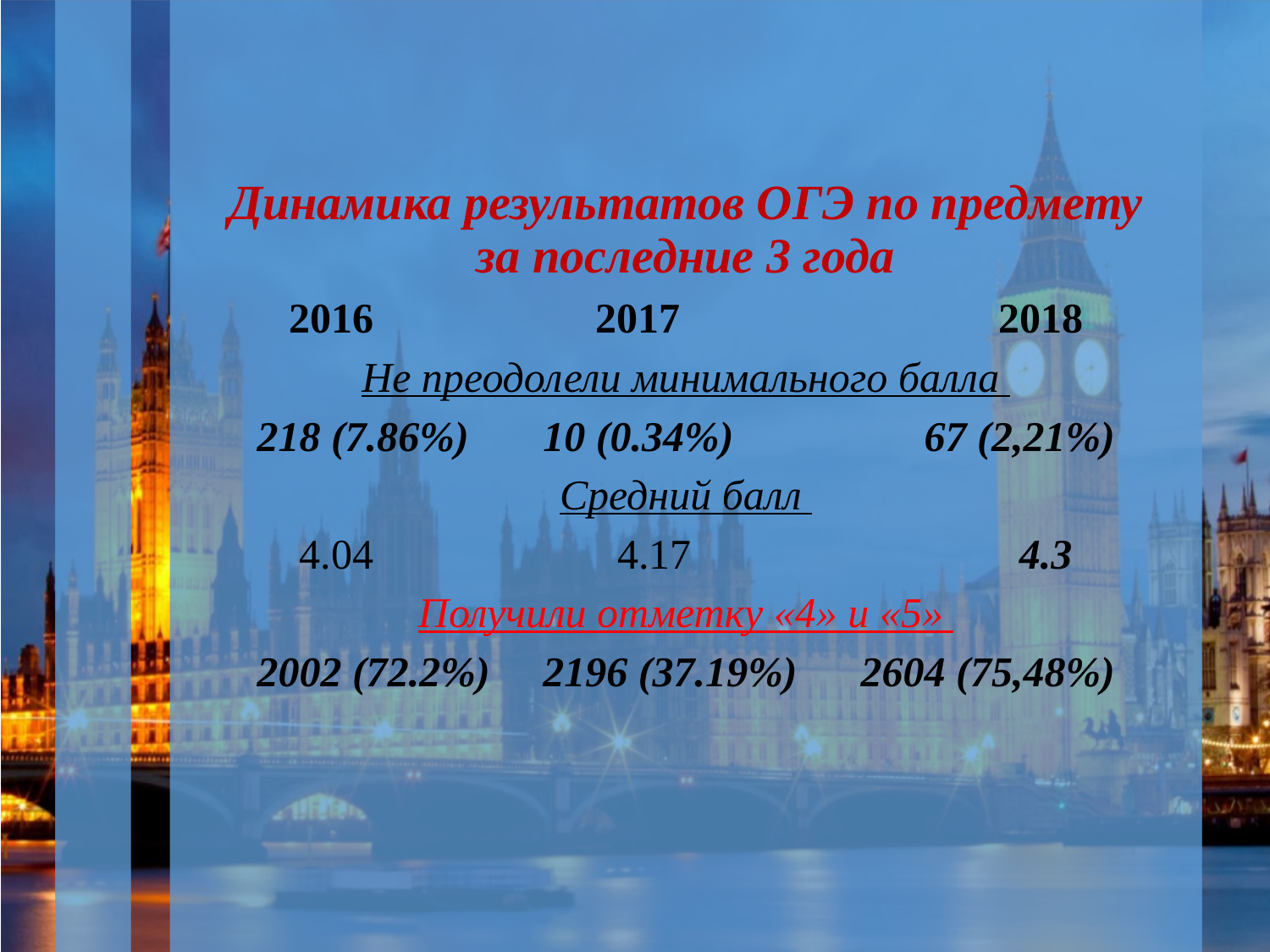

Динамика результатов ОГЭ по предмету за последние 3 года
2016                     2017                              2018
Не преодолели минимального балла
218 (7.86%)       10 (0.34%)                  67 (2,21%)
Средний балл
4.04                       4.17                               4.3
Получили отметку «4» и «5»
2002 (72.2%)     2196 (37.19%)      2604 (75,48%)